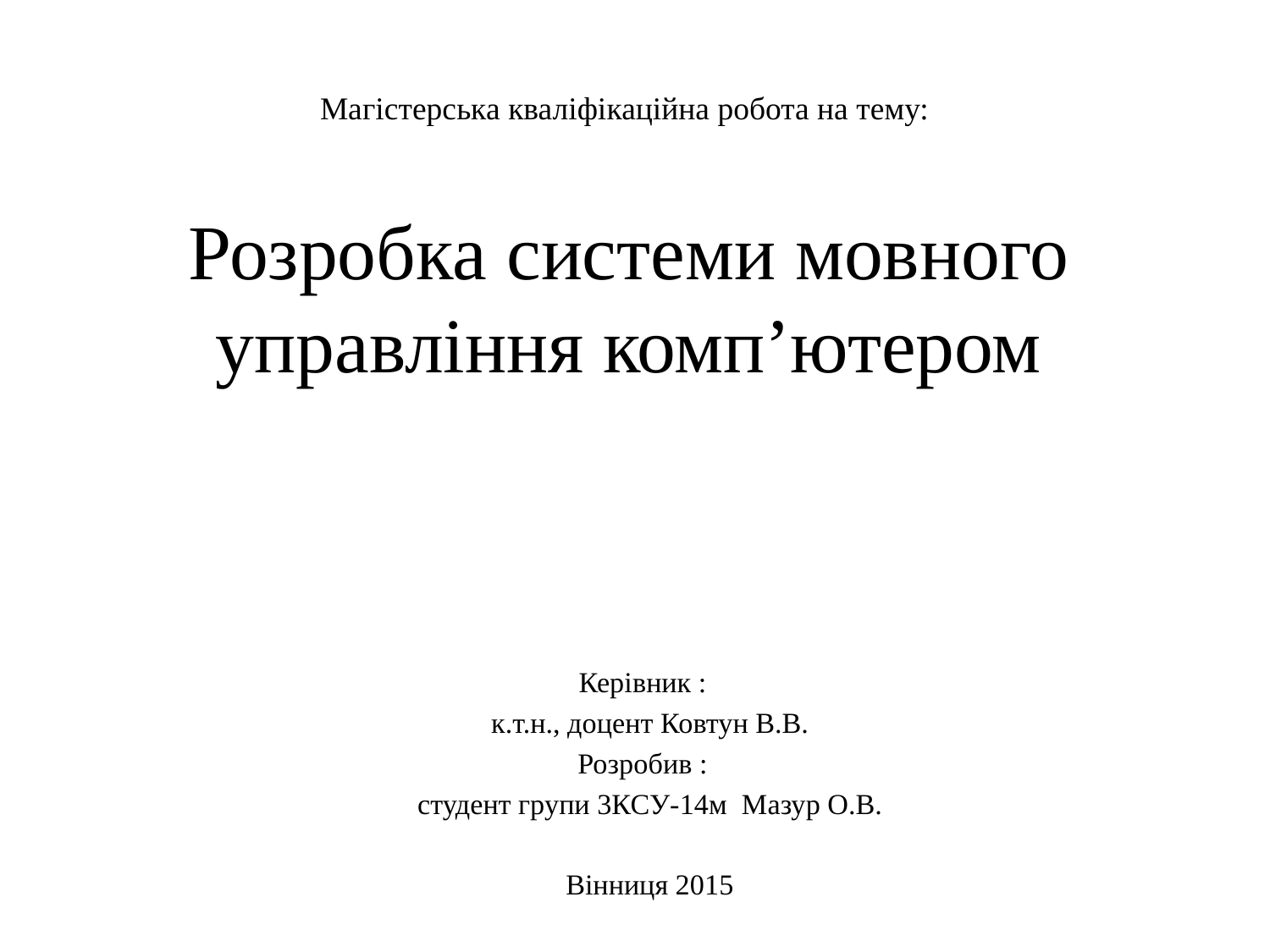

# Магістерська кваліфікаційна робота на тему: Розробка системи мовного управління комп’ютером

Керівник :
к.т.н., доцент Ковтун В.В.
Розробив :
студент групи 3КСУ-14м  Мазур О.В.

Вінниця 2015